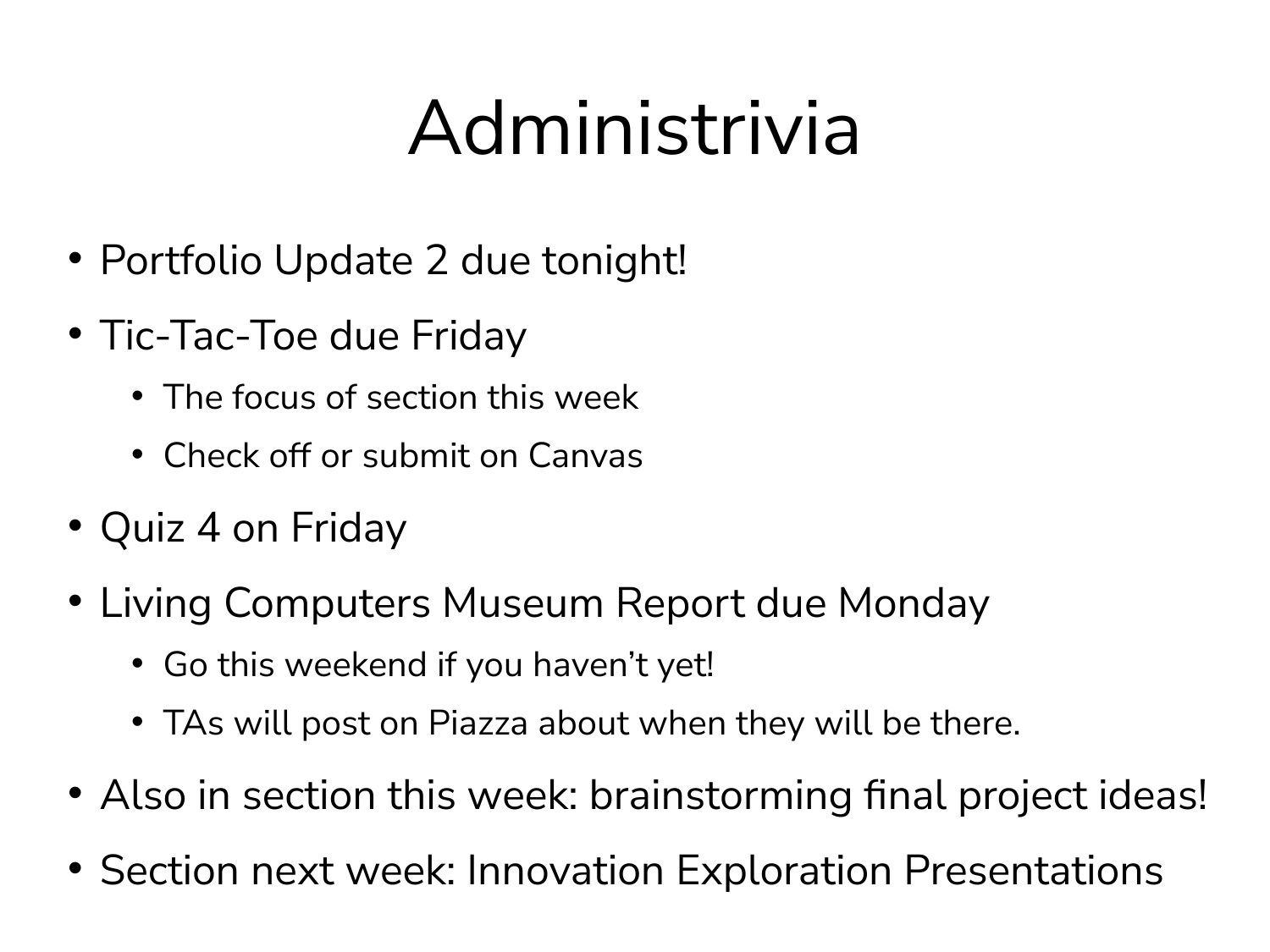

# Administrivia
Portfolio Update 2 due tonight!
Tic-Tac-Toe due Friday
The focus of section this week
Check off or submit on Canvas
Quiz 4 on Friday
Living Computers Museum Report due Monday
Go this weekend if you haven’t yet!
TAs will post on Piazza about when they will be there.
Also in section this week: brainstorming final project ideas!
Section next week: Innovation Exploration Presentations